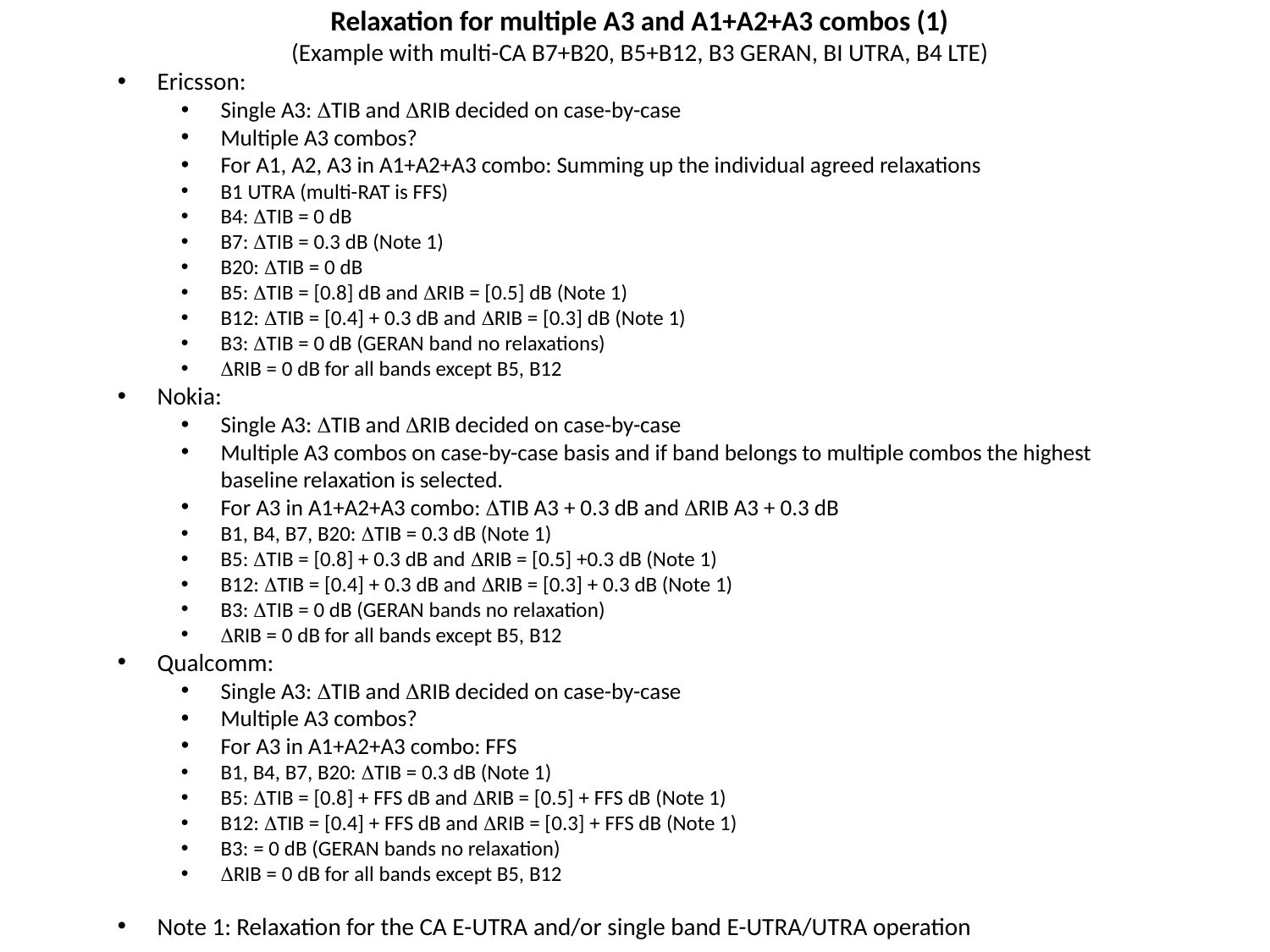

Relaxation for multiple A3 and A1+A2+A3 combos (1)
(Example with multi-CA B7+B20, B5+B12, B3 GERAN, BI UTRA, B4 LTE)
Ericsson:
Single A3: ΔTIB and ΔRIB decided on case-by-case
Multiple A3 combos?
For A1, A2, A3 in A1+A2+A3 combo: Summing up the individual agreed relaxations
B1 UTRA (multi-RAT is FFS)
B4: ΔTIB = 0 dB
B7: ΔTIB = 0.3 dB (Note 1)
B20: ΔTIB = 0 dB
B5: ΔTIB = [0.8] dB and ΔRIB = [0.5] dB (Note 1)
B12: ΔTIB = [0.4] + 0.3 dB and ΔRIB = [0.3] dB (Note 1)
B3: ΔTIB = 0 dB (GERAN band no relaxations)
ΔRIB = 0 dB for all bands except B5, B12
Nokia:
Single A3: ΔTIB and ΔRIB decided on case-by-case
Multiple A3 combos on case-by-case basis and if band belongs to multiple combos the highest baseline relaxation is selected.
For A3 in A1+A2+A3 combo: ΔTIB A3 + 0.3 dB and ΔRIB A3 + 0.3 dB
B1, B4, B7, B20: ΔTIB = 0.3 dB (Note 1)
B5: ΔTIB = [0.8] + 0.3 dB and ΔRIB = [0.5] +0.3 dB (Note 1)
B12: ΔTIB = [0.4] + 0.3 dB and ΔRIB = [0.3] + 0.3 dB (Note 1)
B3: ΔTIB = 0 dB (GERAN bands no relaxation)
ΔRIB = 0 dB for all bands except B5, B12
Qualcomm:
Single A3: ΔTIB and ΔRIB decided on case-by-case
Multiple A3 combos?
For A3 in A1+A2+A3 combo: FFS
B1, B4, B7, B20: ΔTIB = 0.3 dB (Note 1)
B5: ΔTIB = [0.8] + FFS dB and ΔRIB = [0.5] + FFS dB (Note 1)
B12: ΔTIB = [0.4] + FFS dB and ΔRIB = [0.3] + FFS dB (Note 1)
B3: = 0 dB (GERAN bands no relaxation)
ΔRIB = 0 dB for all bands except B5, B12

Note 1: Relaxation for the CA E-UTRA and/or single band E-UTRA/UTRA operation